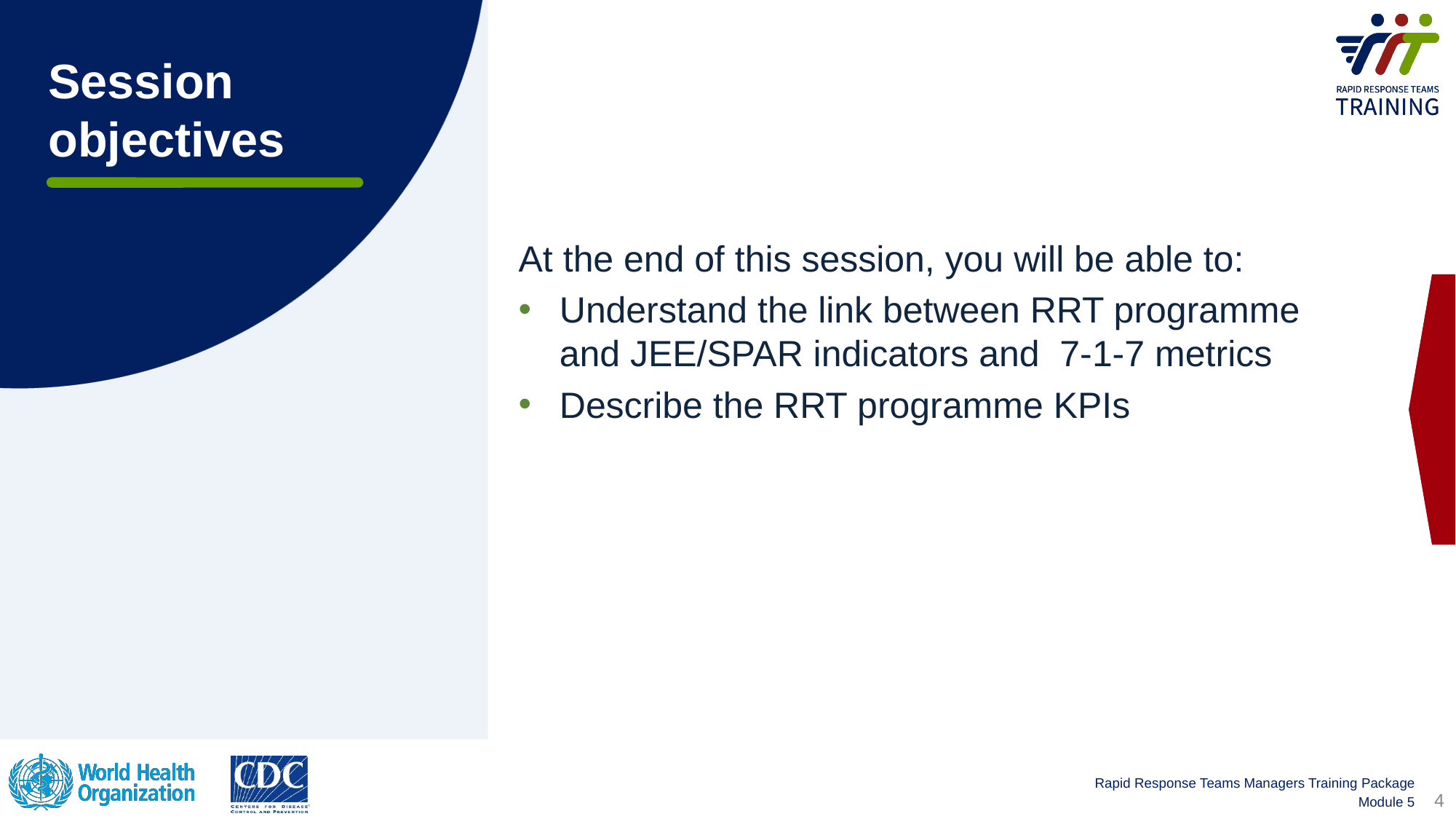

Session objectives
At the end of this session, you will be able to:
Understand the link between RRT programme and JEE/SPAR indicators and  7-1-7 metrics
Describe the RRT programme KPIs

4